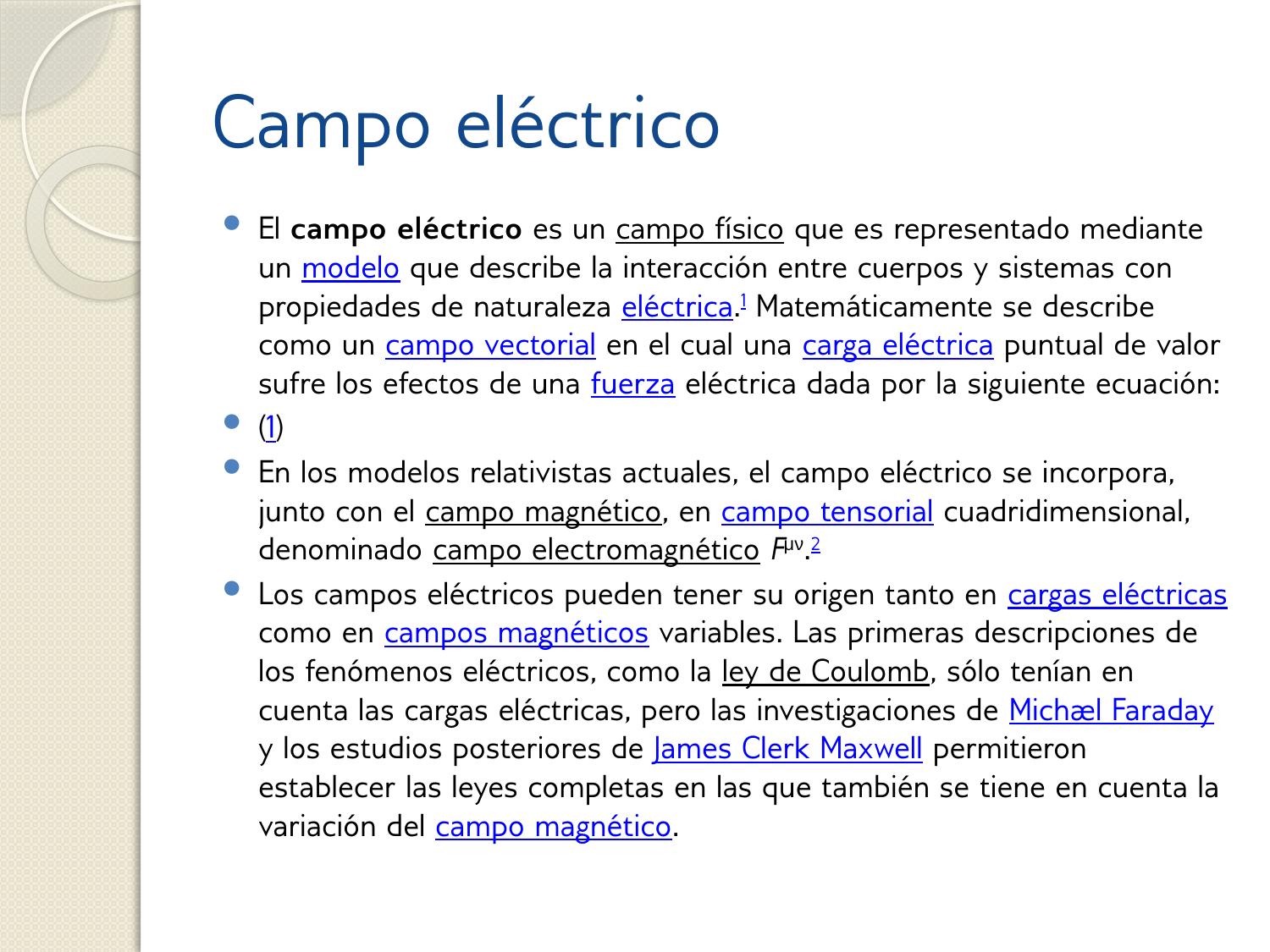

# Campo eléctrico
El campo eléctrico es un campo físico que es representado mediante un modelo que describe la interacción entre cuerpos y sistemas con propiedades de naturaleza eléctrica.1 Matemáticamente se describe como un campo vectorial en el cual una carga eléctrica puntual de valor sufre los efectos de una fuerza eléctrica dada por la siguiente ecuación:
(1)
En los modelos relativistas actuales, el campo eléctrico se incorpora, junto con el campo magnético, en campo tensorial cuadridimensional, denominado campo electromagnético Fμν.2
Los campos eléctricos pueden tener su origen tanto en cargas eléctricas como en campos magnéticos variables. Las primeras descripciones de los fenómenos eléctricos, como la ley de Coulomb, sólo tenían en cuenta las cargas eléctricas, pero las investigaciones de Michael Faraday y los estudios posteriores de James Clerk Maxwell permitieron establecer las leyes completas en las que también se tiene en cuenta la variación del campo magnético.